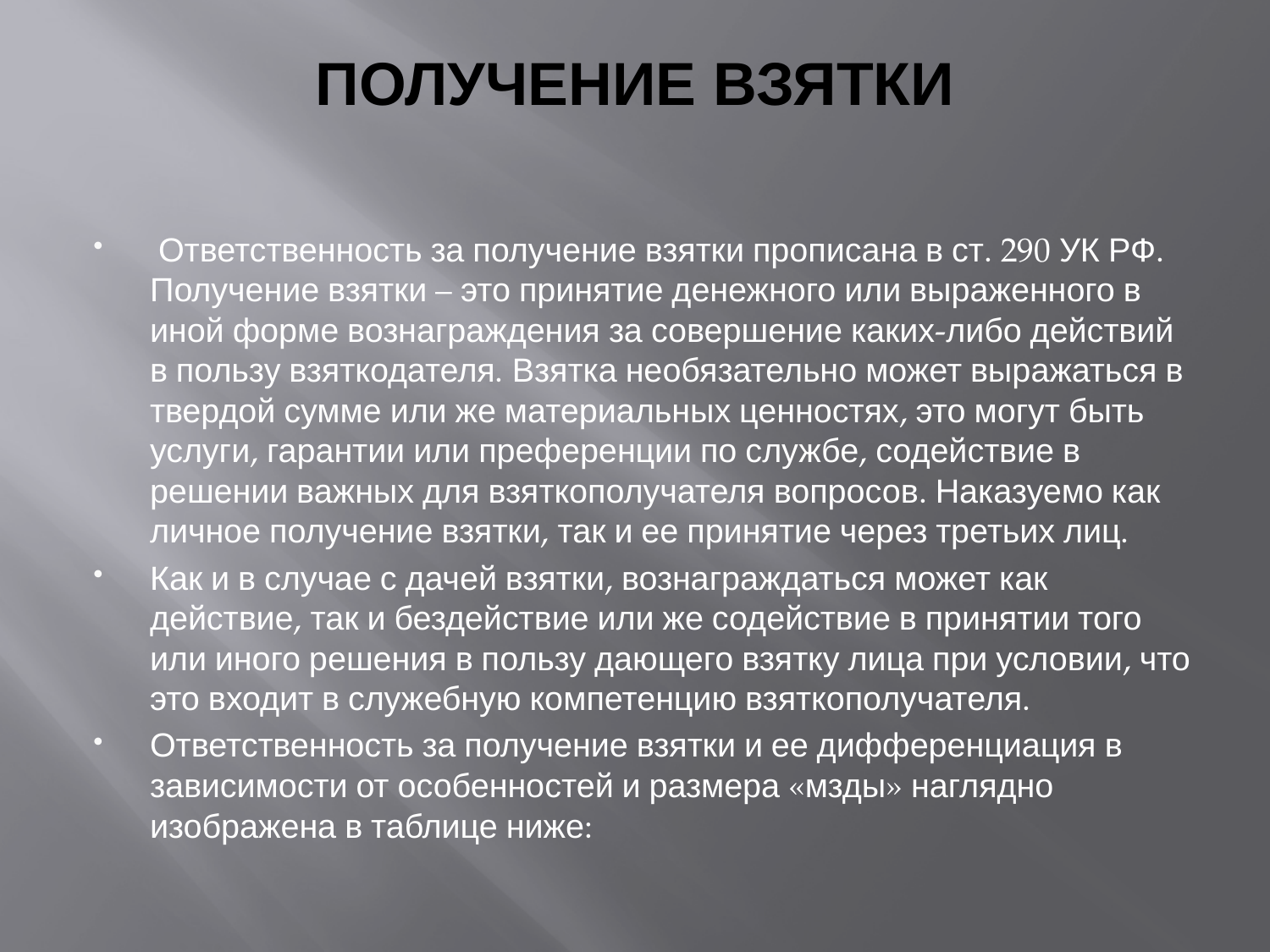

# ПОЛУЧЕНИЕ ВЗЯТКИ
 Ответственность за получение взятки прописана в ст. 290 УК РФ. Получение взятки – это принятие денежного или выраженного в иной форме вознаграждения за совершение каких-либо действий в пользу взяткодателя. Взятка необязательно может выражаться в твердой сумме или же материальных ценностях, это могут быть услуги, гарантии или преференции по службе, содействие в решении важных для взяткополучателя вопросов. Наказуемо как личное получение взятки, так и ее принятие через третьих лиц.
Как и в случае с дачей взятки, вознаграждаться может как действие, так и бездействие или же содействие в принятии того или иного решения в пользу дающего взятку лица при условии, что это входит в служебную компетенцию взяткополучателя.
Ответственность за получение взятки и ее дифференциация в зависимости от особенностей и размера «мзды» наглядно изображена в таблице ниже: